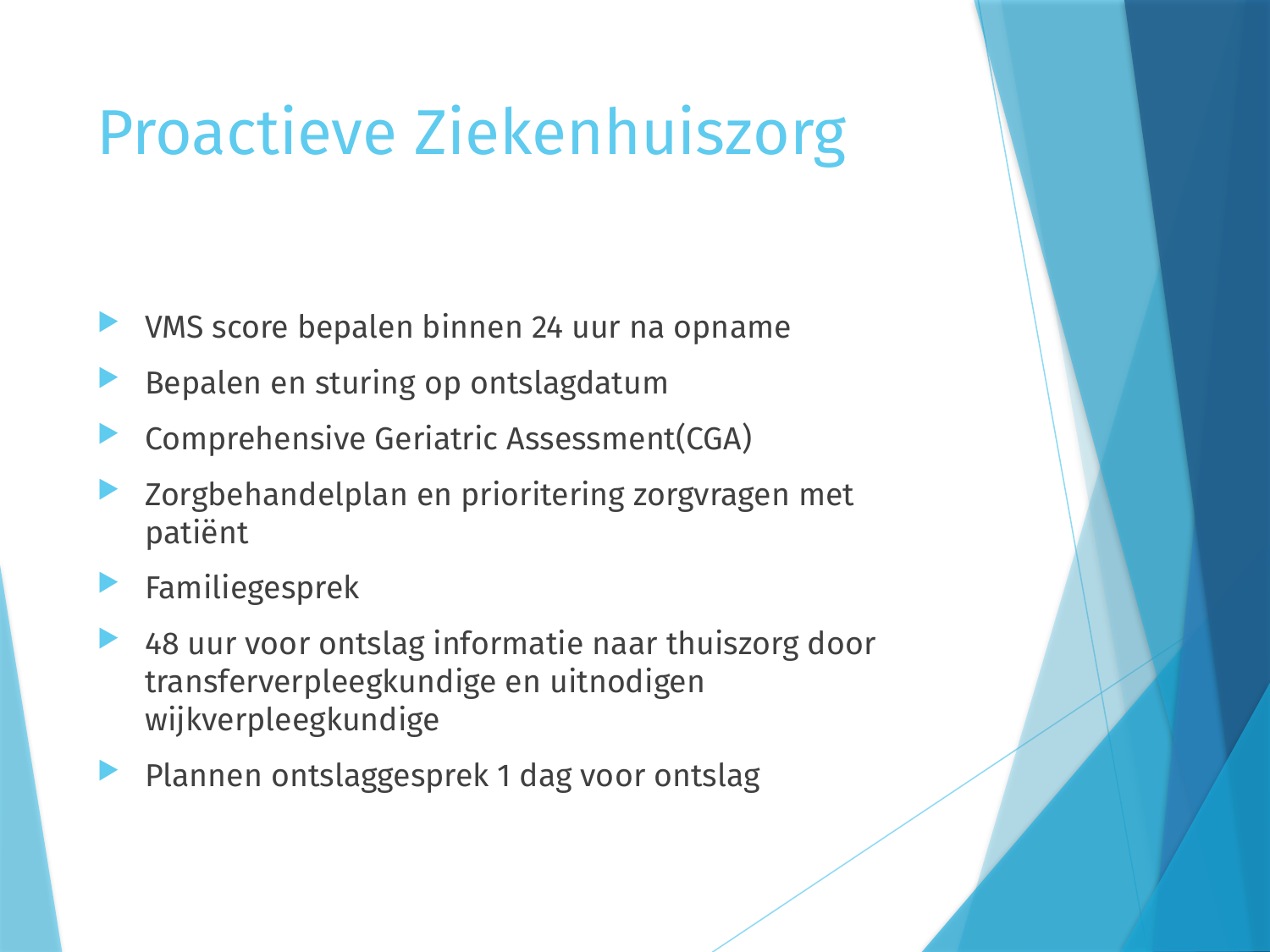

# Proactieve Ziekenhuiszorg
VMS score bepalen binnen 24 uur na opname
Bepalen en sturing op ontslagdatum
Comprehensive Geriatric Assessment(CGA)
Zorgbehandelplan en prioritering zorgvragen met patiënt
Familiegesprek
48 uur voor ontslag informatie naar thuiszorg door transferverpleegkundige en uitnodigen wijkverpleegkundige
Plannen ontslaggesprek 1 dag voor ontslag